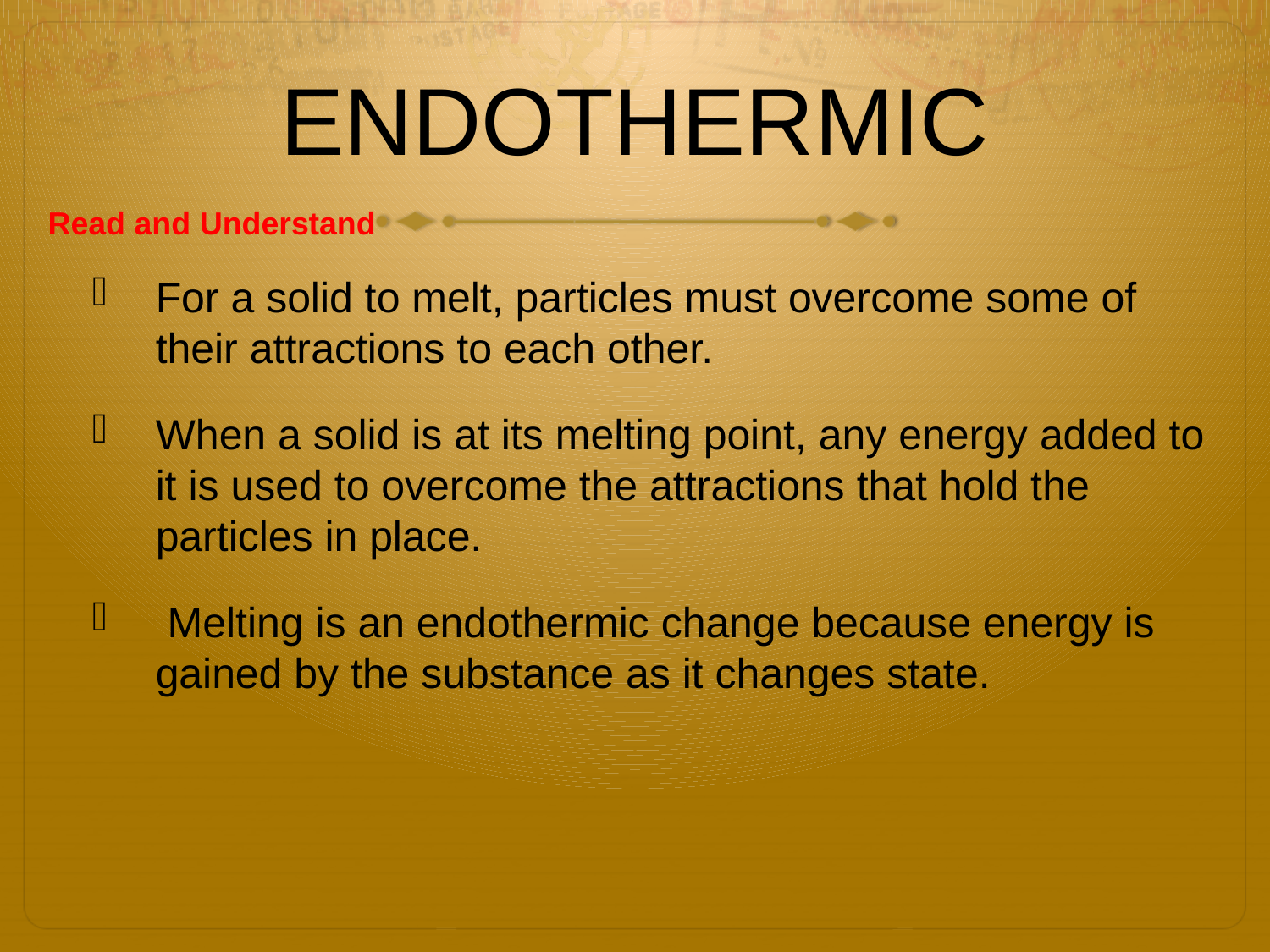

# ENDOTHERMIC
Read and Understand

For a solid to melt, particles must overcome some of their attractions to each other.
When a solid is at its melting point, any energy added to it is used to overcome the attractions that hold the particles in place.
 Melting is an endothermic change because energy is gained by the substance as it changes state.